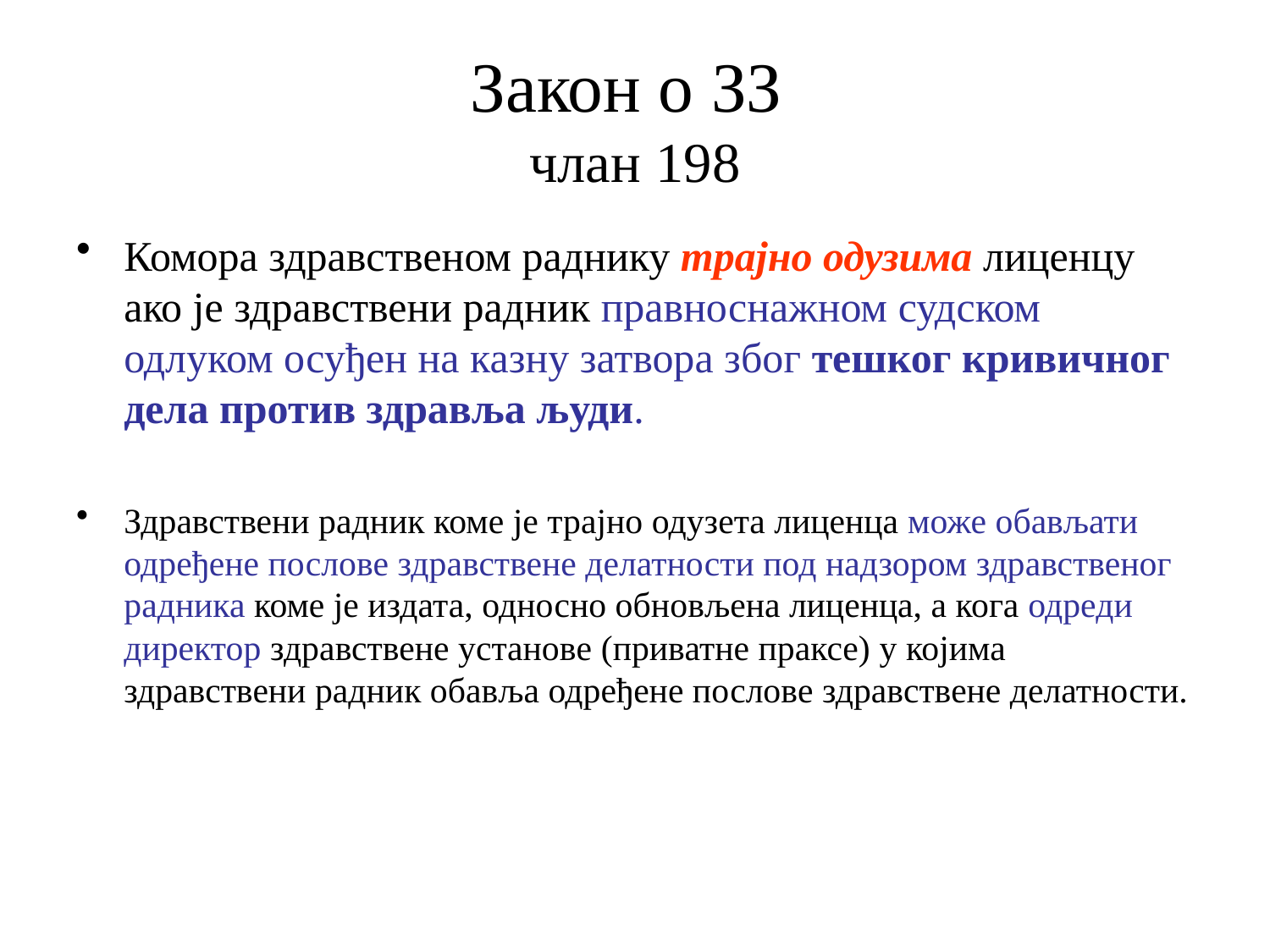

# Закон о ЗЗ члан 198
Комора здравственом раднику трајно одузима лиценцу ако је здравствени радник правноснажном судском одлуком осуђен на казну затвора због тешког кривичног дела против здравља људи.

Здравствени радник коме је трајно одузета лиценца може обављати одређене послове здравствене делатности под надзором здравственог радника коме је издата, односно обновљена лиценца, а кога одреди директор здравствене установе (приватне праксе) у којима здравствени радник обавља одређене послове здравствене делатности.